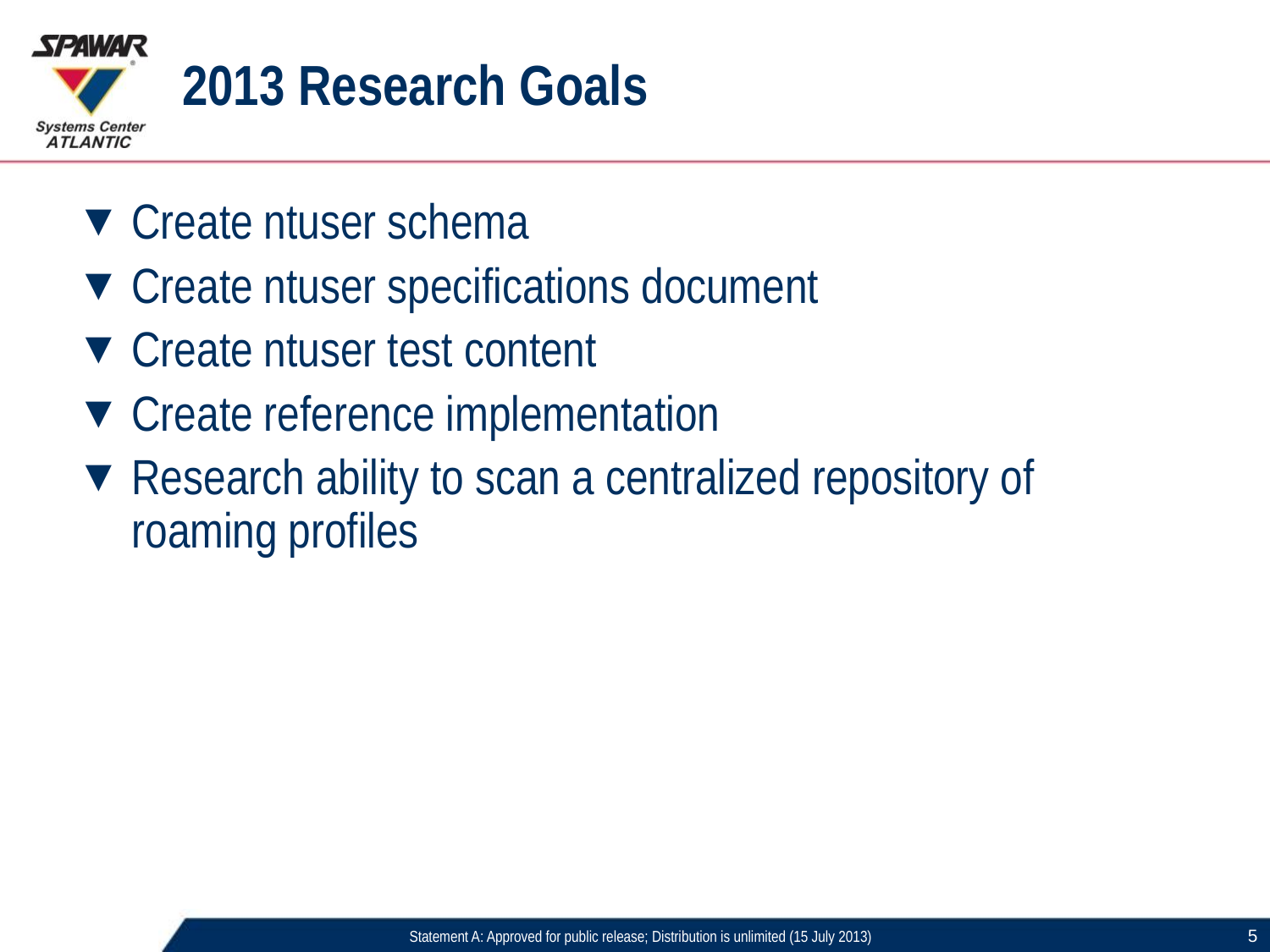

2013 Research Goals
Create ntuser schema
Create ntuser specifications document
Create ntuser test content
Create reference implementation
Research ability to scan a centralized repository of roaming profiles